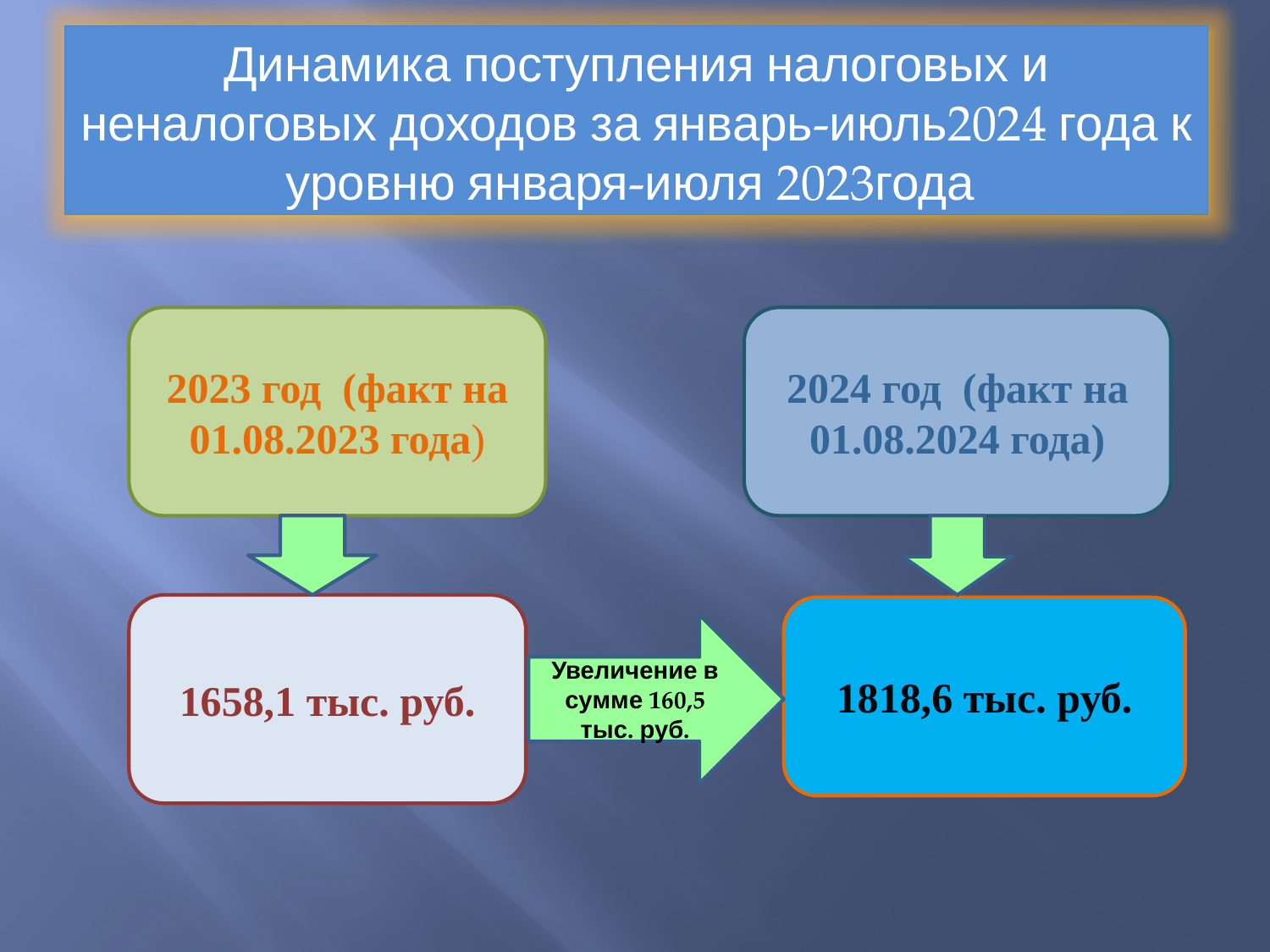

Динамика поступления налоговых и неналоговых доходов за январь-июль2024 года к уровню января-июля 2023года
2023 год  (факт на 01.08.2023 года)
2024 год  (факт на 01.08.2024 года)

1658,1 тыс. руб.
1818,6 тыс. руб.
Увеличение в сумме 160,5 тыс. руб.